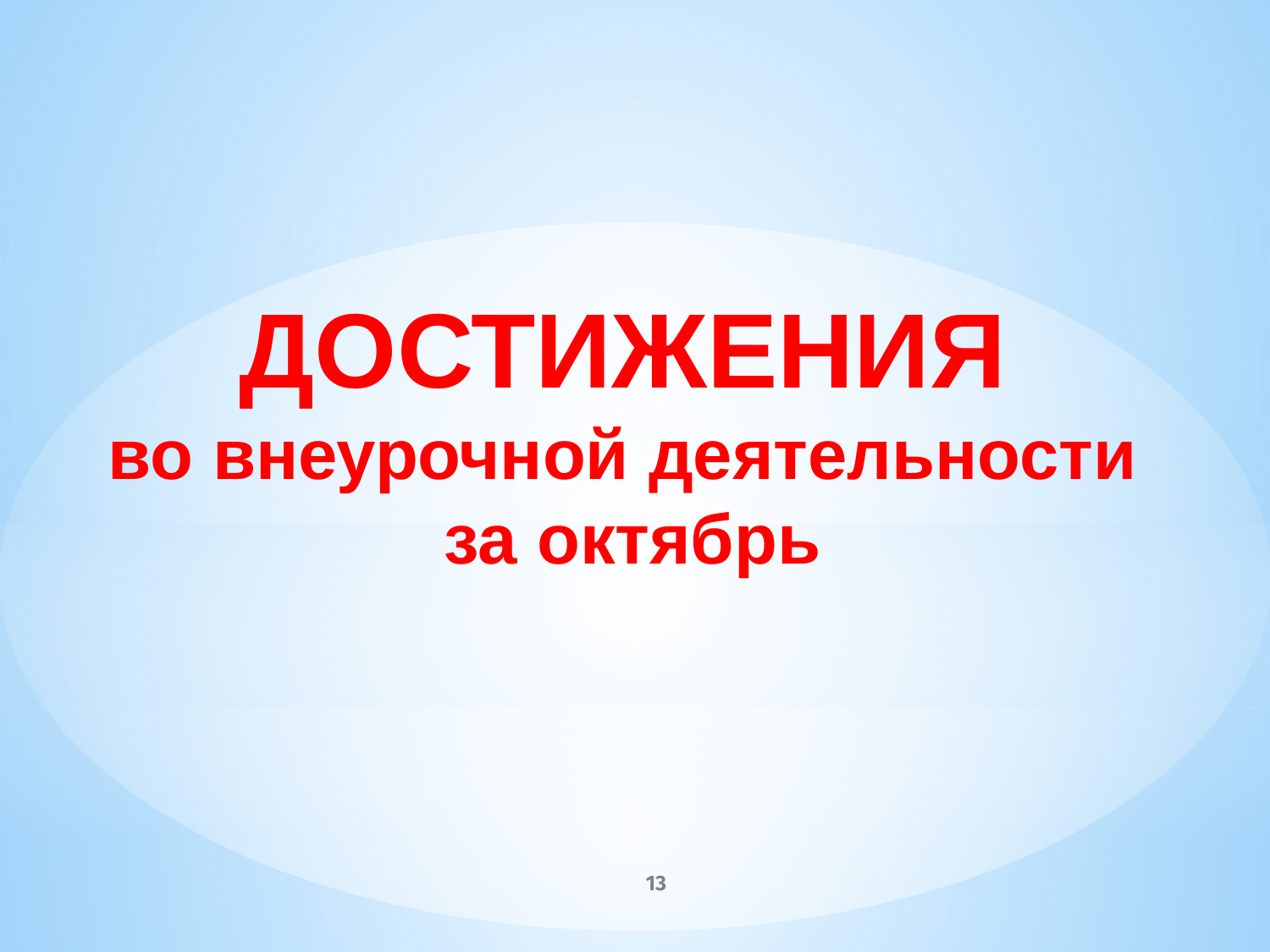

ДОСТИЖЕНИЯ
во внеурочной деятельности
за октябрь
13